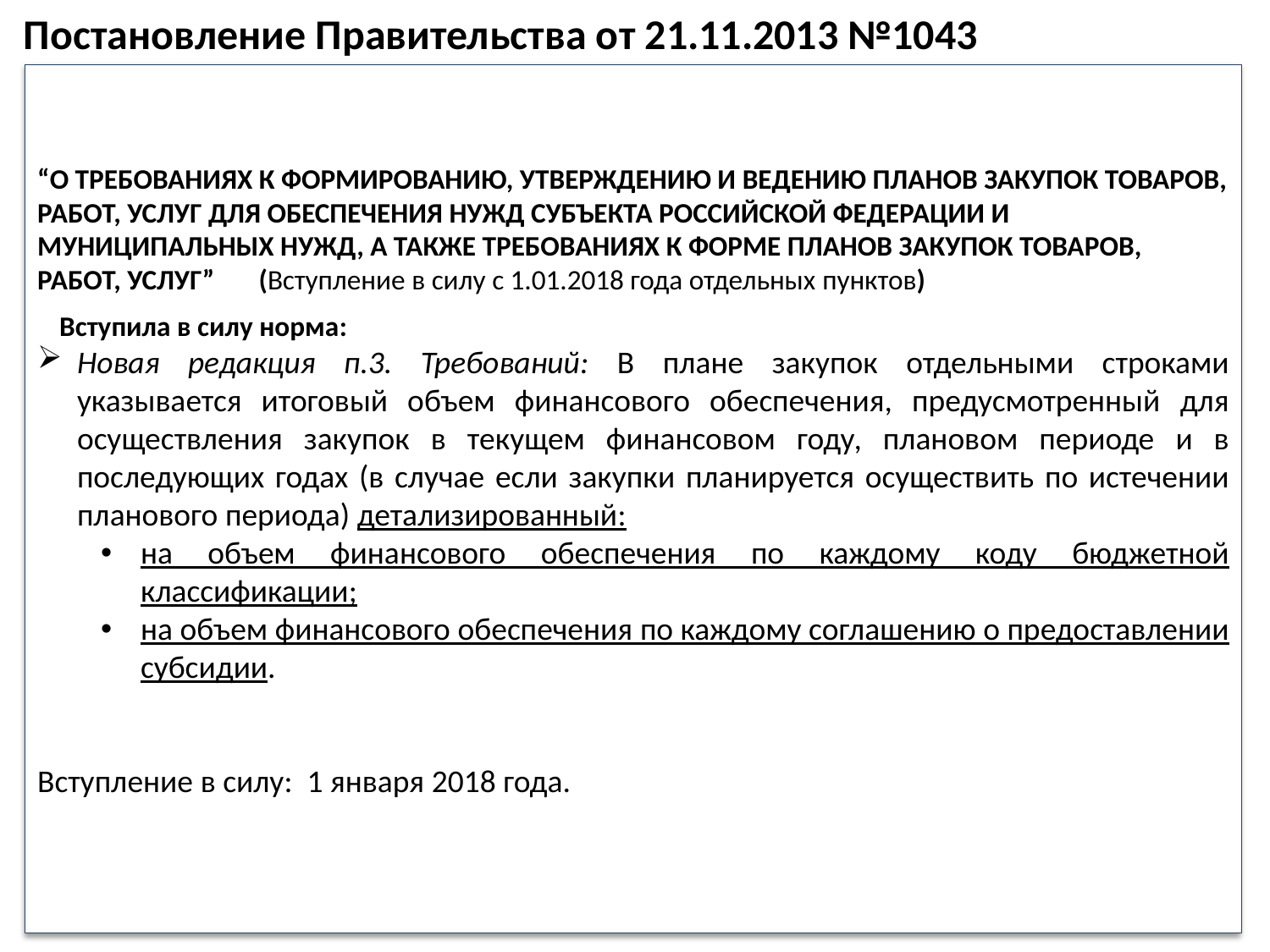

Постановление Правительства от 21.11.2013 №1043
“О ТРЕБОВАНИЯХ К ФОРМИРОВАНИЮ, УТВЕРЖДЕНИЮ И ВЕДЕНИЮ ПЛАНОВ ЗАКУПОК ТОВАРОВ, РАБОТ, УСЛУГ ДЛЯ ОБЕСПЕЧЕНИЯ НУЖД СУБЪЕКТА РОССИЙСКОЙ ФЕДЕРАЦИИ И МУНИЦИПАЛЬНЫХ НУЖД, А ТАКЖЕ ТРЕБОВАНИЯХ К ФОРМЕ ПЛАНОВ ЗАКУПОК ТОВАРОВ, РАБОТ, УСЛУГ”       (Вступление в силу с 1.01.2018 года отдельных пунктов)

    Вступила в силу норма:
Новая редакция п.3. Требований: В плане закупок отдельными строками указывается итоговый объем финансового обеспечения, предусмотренный для осуществления закупок в текущем финансовом году, плановом периоде и в последующих годах (в случае если закупки планируется осуществить по истечении планового периода) детализированный:
на объем финансового обеспечения по каждому коду бюджетной классификации;
на объем финансового обеспечения по каждому соглашению о предоставлении субсидии.

Вступление в силу:  1 января 2018 года.

23